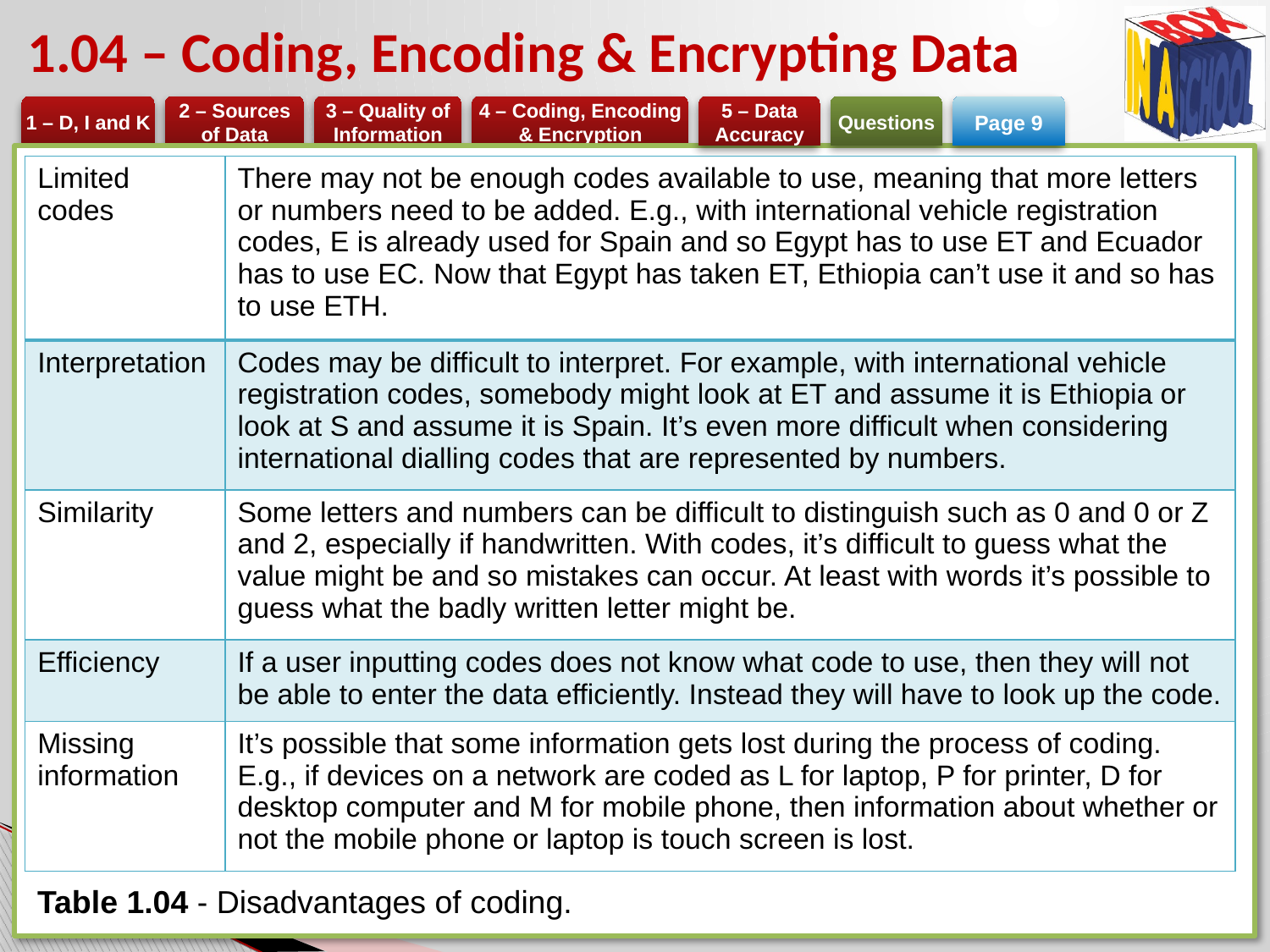

# 1.04 – Coding, Encoding & Encrypting Data
Page 9
| Limited codes | There may not be enough codes available to use, meaning that more letters or numbers need to be added. E.g., with international vehicle registration codes, E is already used for Spain and so Egypt has to use ET and Ecuador has to use EC. Now that Egypt has taken ET, Ethiopia can’t use it and so has to use ETH. |
| --- | --- |
| Interpretation | Codes may be difficult to interpret. For example, with international vehicle registration codes, somebody might look at ET and assume it is Ethiopia or look at S and assume it is Spain. It’s even more difficult when considering international dialling codes that are represented by numbers. |
| Similarity | Some letters and numbers can be difficult to distinguish such as 0 and 0 or Z and 2, especially if handwritten. With codes, it’s difficult to guess what the value might be and so mistakes can occur. At least with words it’s possible to guess what the badly written letter might be. |
| Efficiency | If a user inputting codes does not know what code to use, then they will not be able to enter the data efficiently. Instead they will have to look up the code. |
| Missing information | It’s possible that some information gets lost during the process of coding. E.g., if devices on a network are coded as L for laptop, P for printer, D for desktop computer and M for mobile phone, then information about whether or not the mobile phone or laptop is touch screen is lost. |
Table 1.04 - Disadvantages of coding.